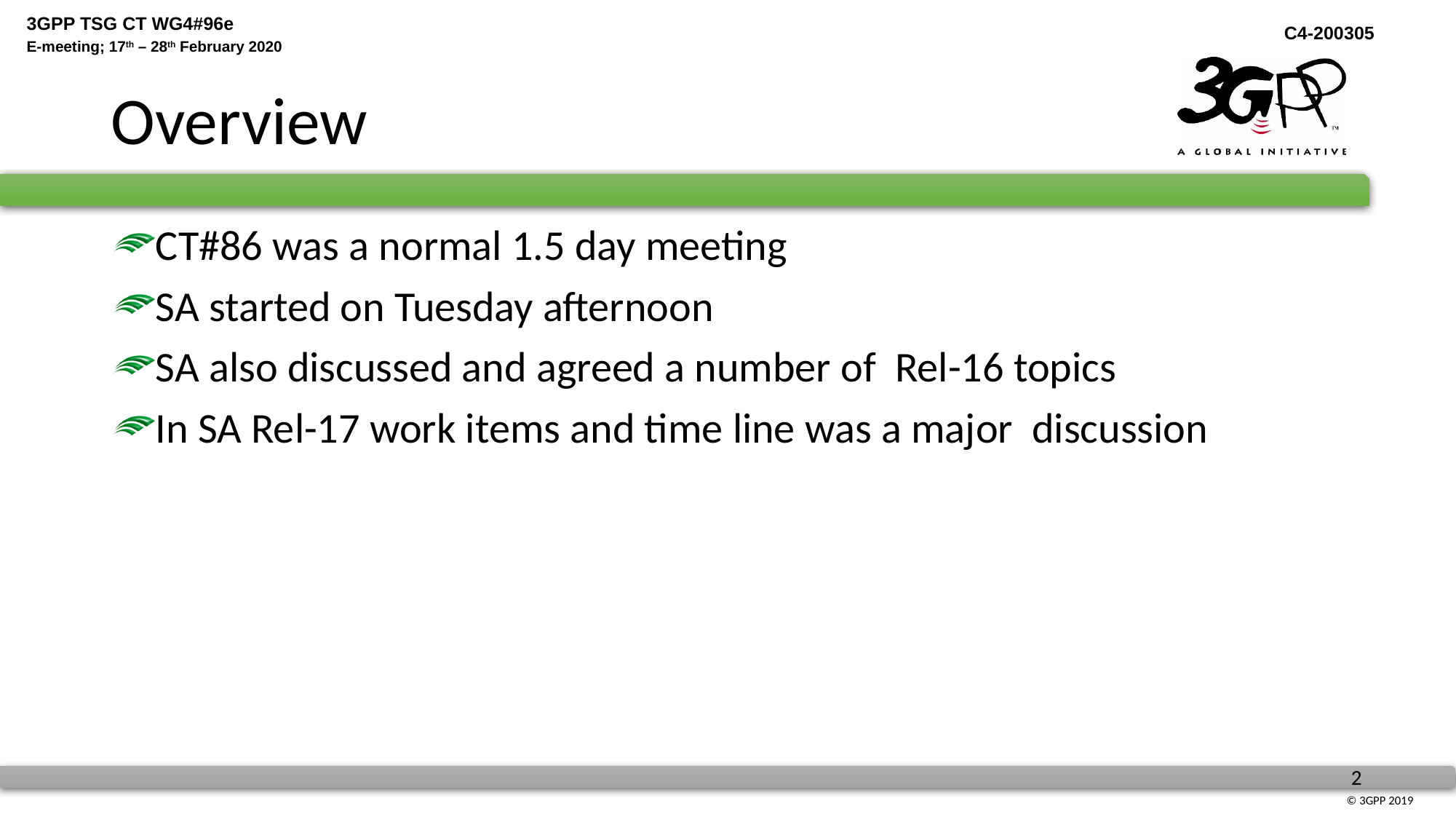

# Overview
CT#86 was a normal 1.5 day meeting
SA started on Tuesday afternoon
SA also discussed and agreed a number of  Rel-16 topics
In SA Rel-17 work items and time line was a major  discussion